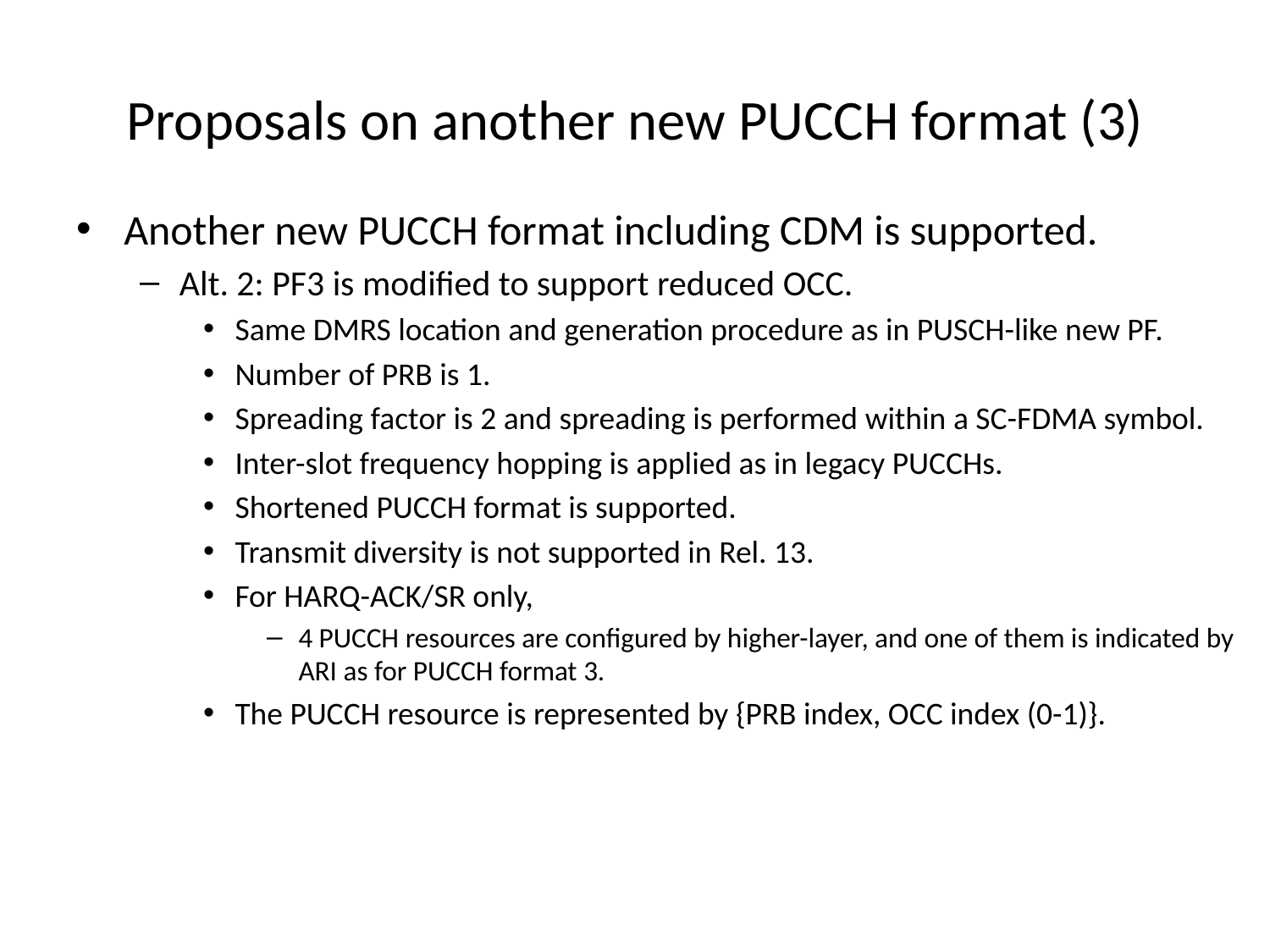

# Proposals on another new PUCCH format (3)
Another new PUCCH format including CDM is supported.
Alt. 2: PF3 is modified to support reduced OCC.
Same DMRS location and generation procedure as in PUSCH-like new PF.
Number of PRB is 1.
Spreading factor is 2 and spreading is performed within a SC-FDMA symbol.
Inter-slot frequency hopping is applied as in legacy PUCCHs.
Shortened PUCCH format is supported.
Transmit diversity is not supported in Rel. 13.
For HARQ-ACK/SR only,
4 PUCCH resources are configured by higher-layer, and one of them is indicated by ARI as for PUCCH format 3.
The PUCCH resource is represented by {PRB index, OCC index (0-1)}.